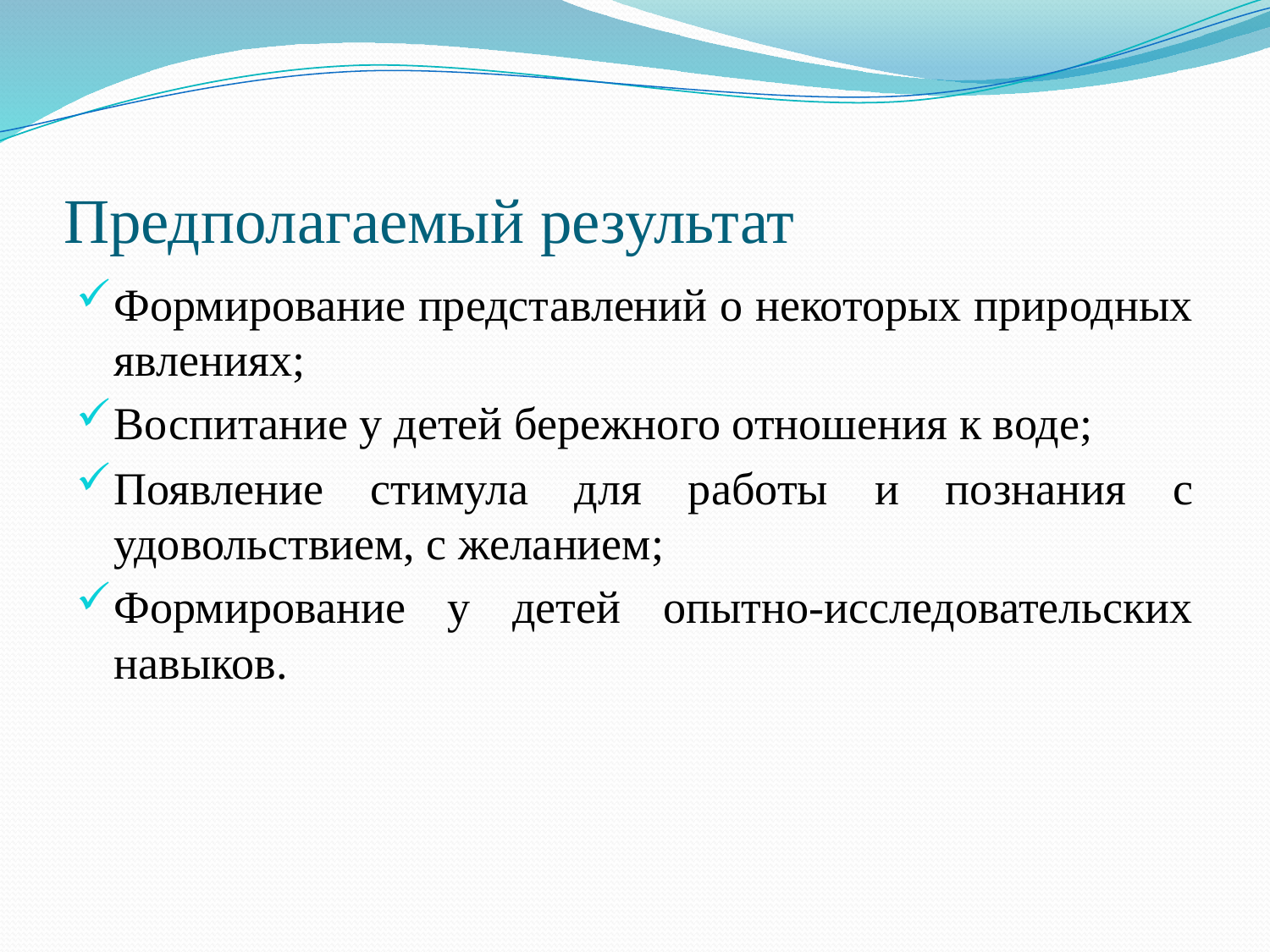

# Предполагаемый результат
Формирование представлений о некоторых природных явлениях;
Воспитание у детей бережного отношения к воде;
Появление стимула для работы и познания с удовольствием, с желанием;
Формирование у детей опытно-исследовательских навыков.